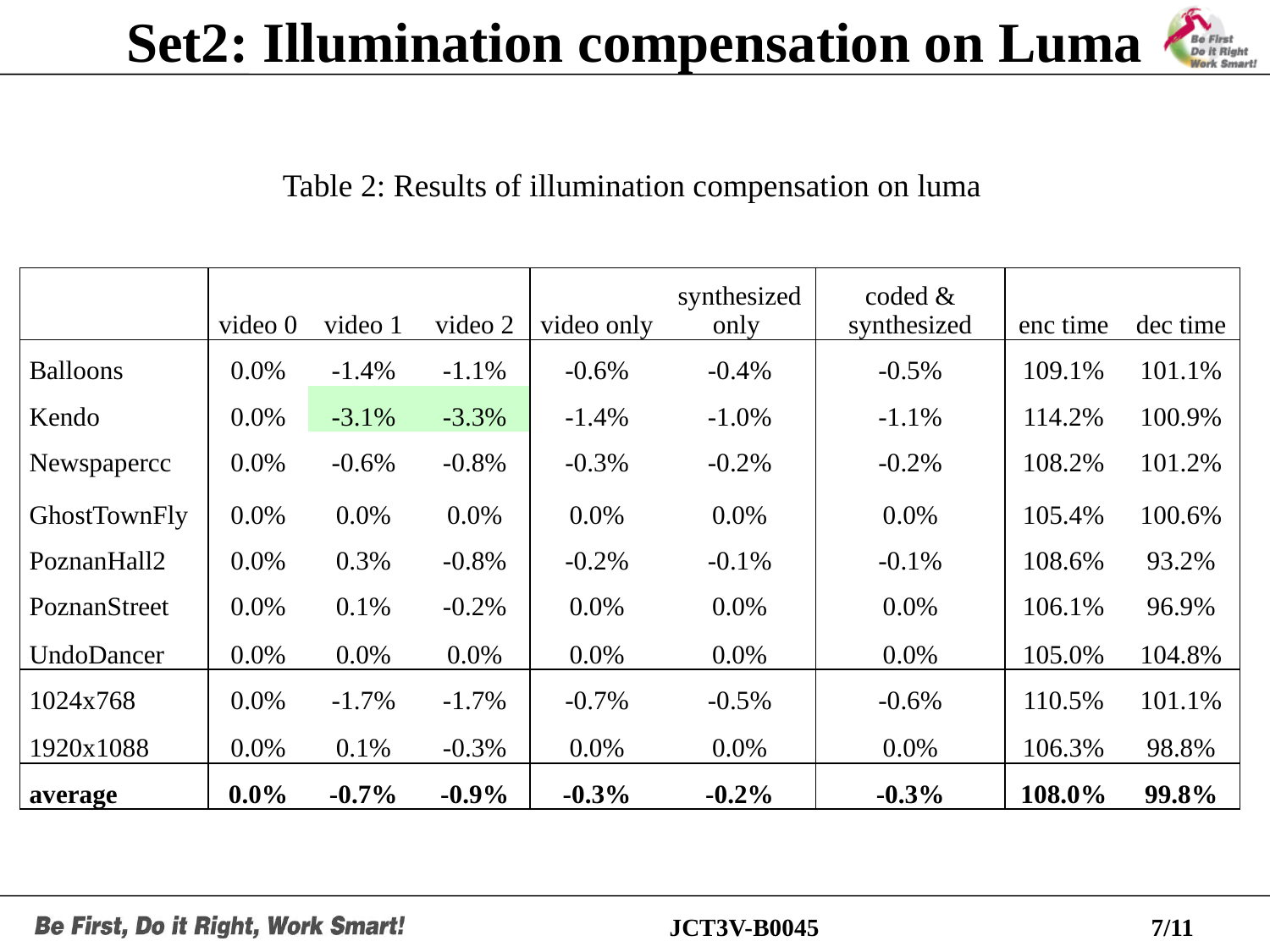

# Set2: Illumination compensation on Luma
Table 2: Results of illumination compensation on luma
|  | video 0 | video 1 | video 2 | video only | synthesized only | coded & synthesized | enc time | dec time |
| --- | --- | --- | --- | --- | --- | --- | --- | --- |
| Balloons | 0.0% | -1.4% | -1.1% | -0.6% | -0.4% | -0.5% | 109.1% | 101.1% |
| Kendo | 0.0% | -3.1% | -3.3% | -1.4% | -1.0% | -1.1% | 114.2% | 100.9% |
| Newspapercc | 0.0% | -0.6% | -0.8% | -0.3% | -0.2% | -0.2% | 108.2% | 101.2% |
| GhostTownFly | 0.0% | 0.0% | 0.0% | 0.0% | 0.0% | 0.0% | 105.4% | 100.6% |
| PoznanHall2 | 0.0% | 0.3% | -0.8% | -0.2% | -0.1% | -0.1% | 108.6% | 93.2% |
| PoznanStreet | 0.0% | 0.1% | -0.2% | 0.0% | 0.0% | 0.0% | 106.1% | 96.9% |
| UndoDancer | 0.0% | 0.0% | 0.0% | 0.0% | 0.0% | 0.0% | 105.0% | 104.8% |
| 1024x768 | 0.0% | -1.7% | -1.7% | -0.7% | -0.5% | -0.6% | 110.5% | 101.1% |
| 1920x1088 | 0.0% | 0.1% | -0.3% | 0.0% | 0.0% | 0.0% | 106.3% | 98.8% |
| average | 0.0% | -0.7% | -0.9% | -0.3% | -0.2% | -0.3% | 108.0% | 99.8% |
JCT3V-B0045
7/11